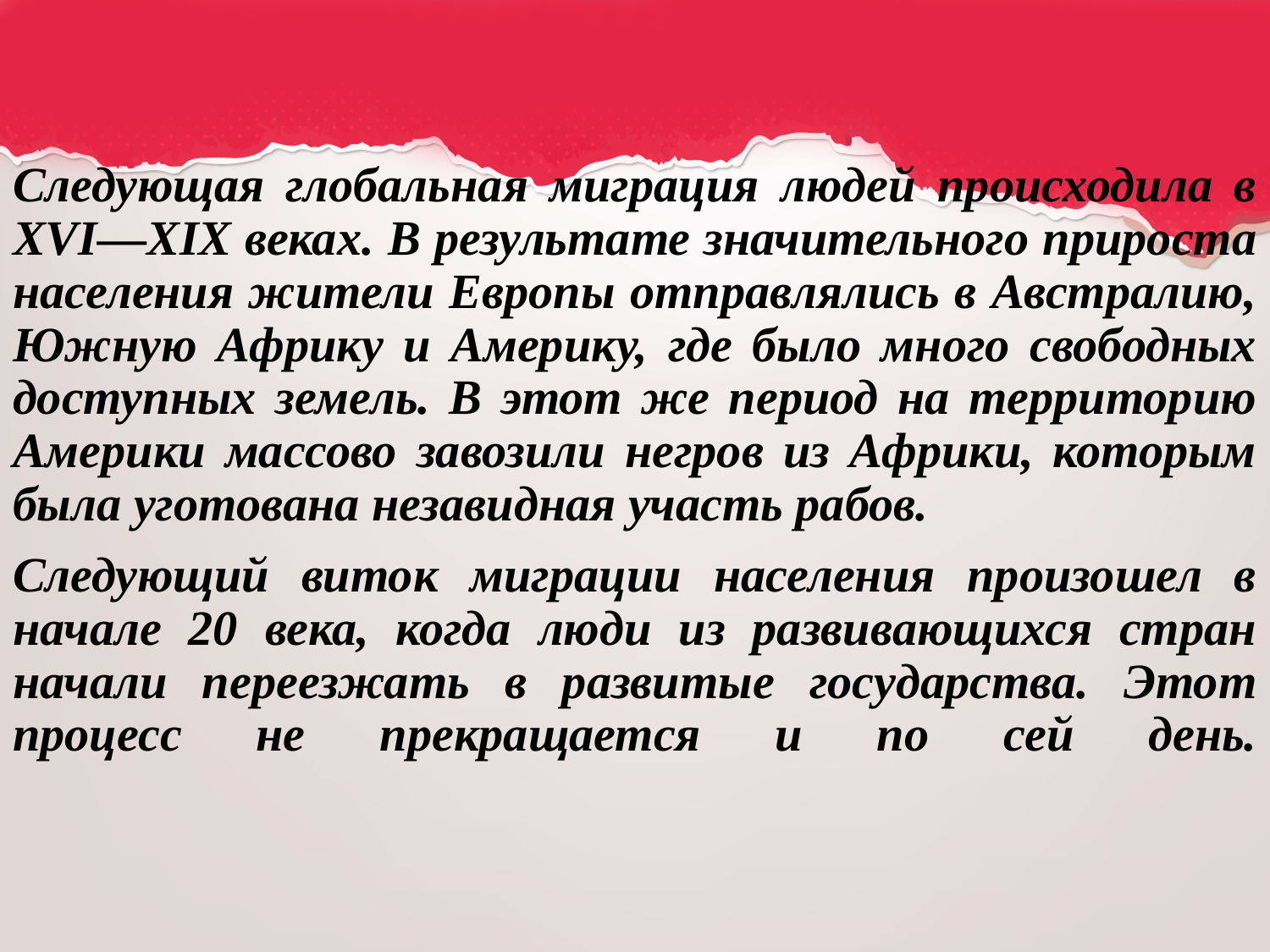

Следующая глобальная миграция людей происходила в XVI—XIX веках. В результате значительного прироста населения жители Европы отправлялись в Австралию, Южную Африку и Америку, где было много свободных доступных земель. В этот же период на территорию Америки массово завозили негров из Африки, которым была уготована незавидная участь рабов.
Следующий виток миграции населения произошел в начале 20 века, когда люди из развивающихся стран начали переезжать в развитые государства. Этот процесс не прекращается и по сей день.